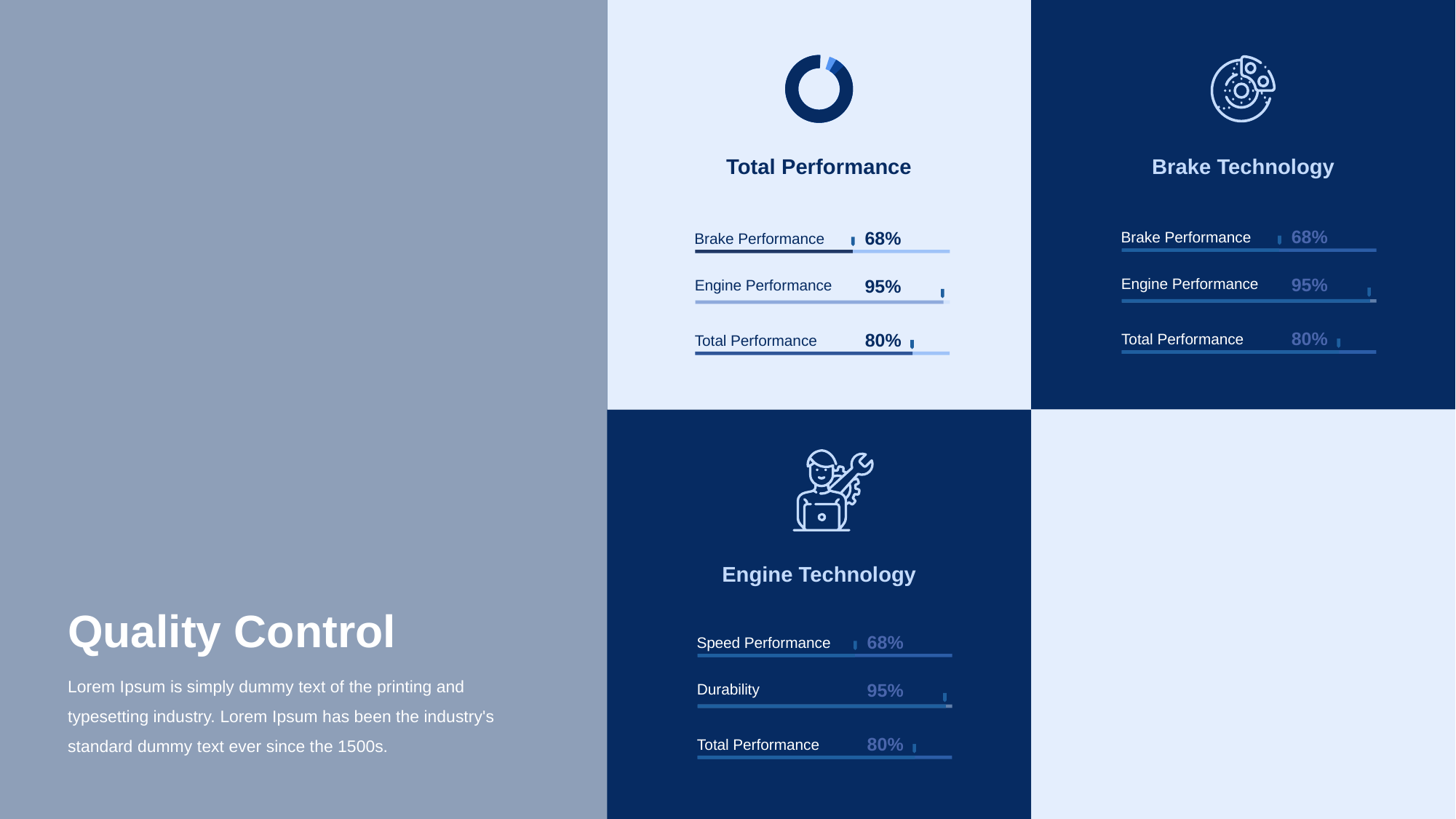

Brake Technology
Total Performance
68%
Brake Performance

95%
Engine Performance

80%
Total Performance

68%
Brake Performance

95%
Engine Performance

80%
Total Performance

Engine Technology
# Quality Control
68%
Speed Performance

95%
Durability

80%
Total Performance

Lorem Ipsum is simply dummy text of the printing and typesetting industry. Lorem Ipsum has been the industry's standard dummy text ever since the 1500s.